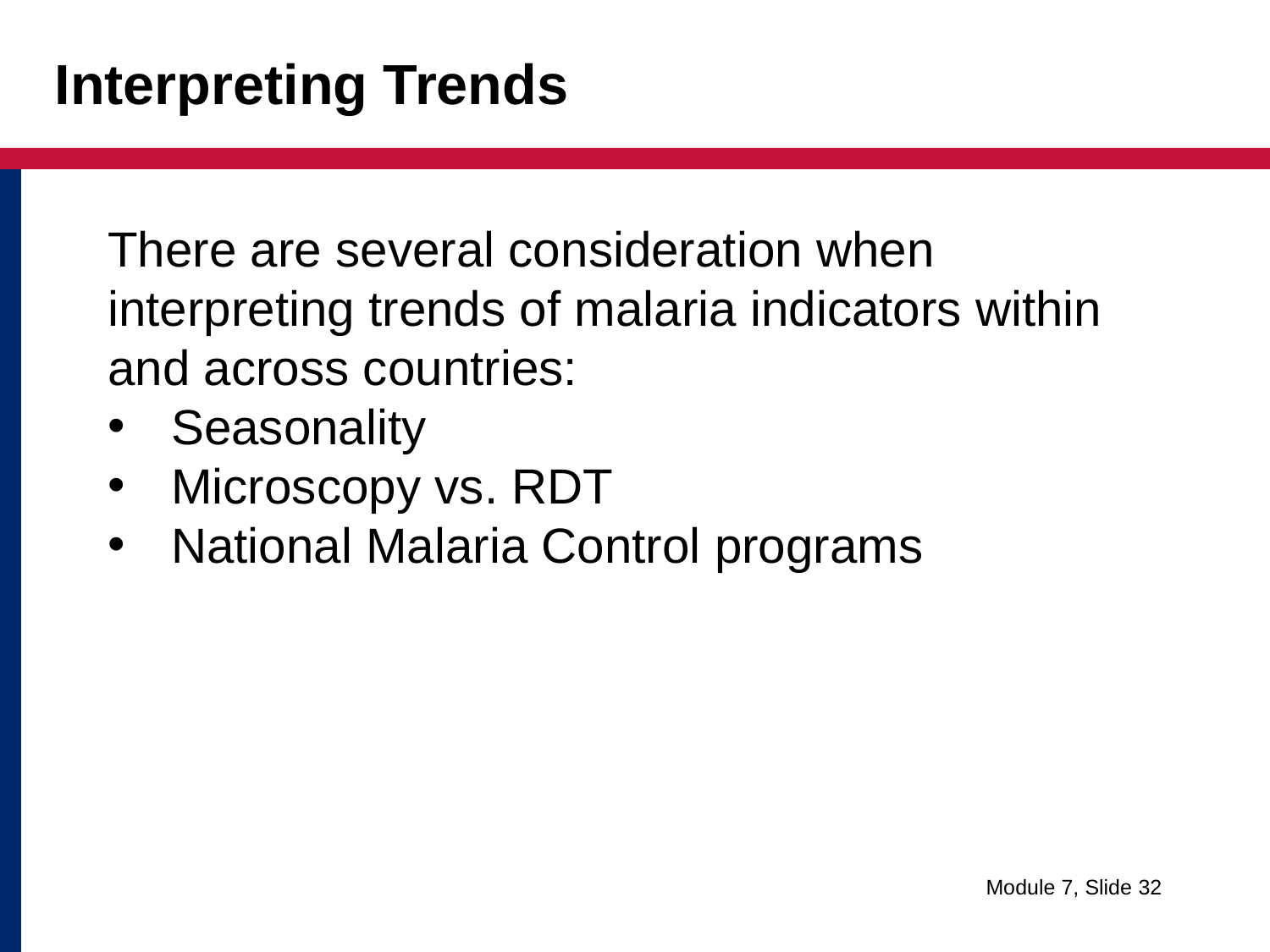

# Interpreting Trends
There are several consideration when interpreting trends of malaria indicators within and across countries:
Seasonality
Microscopy vs. RDT
National Malaria Control programs
Module 7, Slide 32